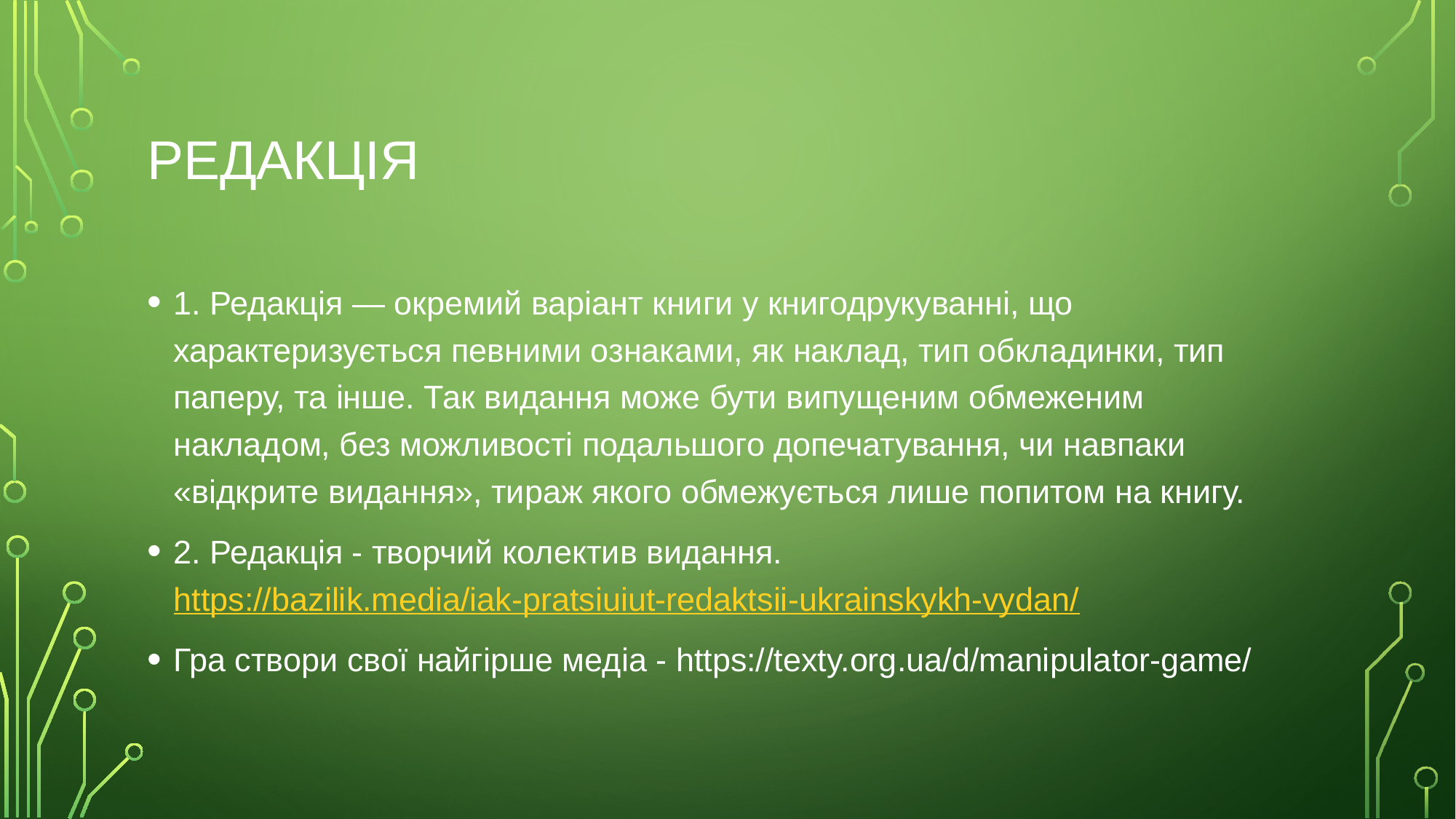

# Редакція
1. Редакція — окремий варіант книги у книгодрукуванні, що характеризується певними ознаками, як наклад, тип обкладинки, тип паперу, та інше. Так видання може бути випущеним обмеженим накладом, без можливості подальшого допечатування, чи навпаки «відкрите видання», тираж якого обмежується лише попитом на книгу.
2. Редакція - творчий колектив видання. https://bazilik.media/iak-pratsiuiut-redaktsii-ukrainskykh-vydan/
Гра створи свої найгірше медіа - https://texty.org.ua/d/manipulator-game/